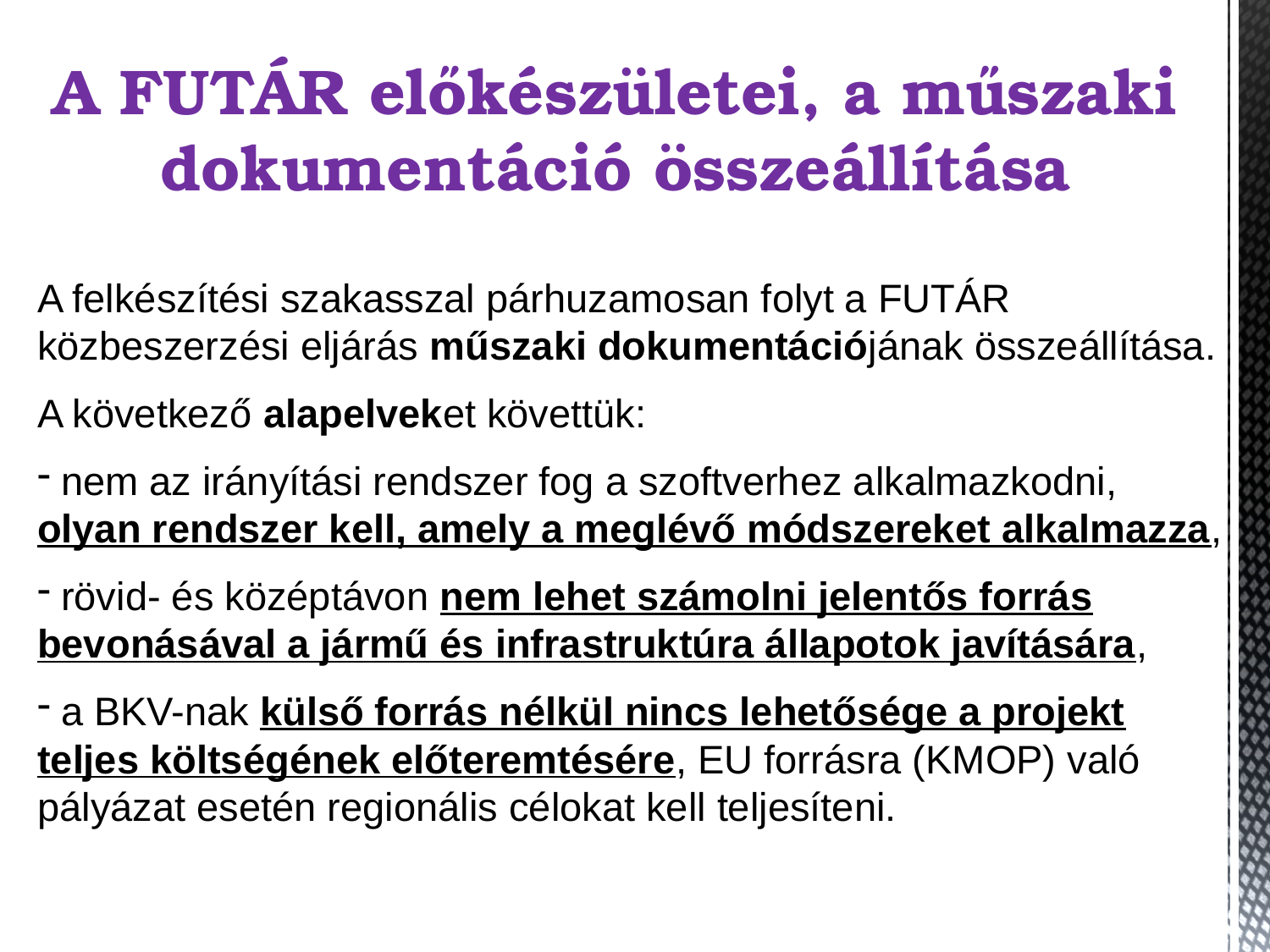

# A FUTÁR előkészületei, a műszaki dokumentáció összeállítása
A felkészítési szakasszal párhuzamosan folyt a FUTÁR közbeszerzési eljárás műszaki dokumentációjának összeállítása.
A következő alapelveket követtük:
 nem az irányítási rendszer fog a szoftverhez alkalmazkodni, olyan rendszer kell, amely a meglévő módszereket alkalmazza,
 rövid- és középtávon nem lehet számolni jelentős forrás bevonásával a jármű és infrastruktúra állapotok javítására,
 a BKV-nak külső forrás nélkül nincs lehetősége a projekt teljes költségének előteremtésére, EU forrásra (KMOP) való pályázat esetén regionális célokat kell teljesíteni.